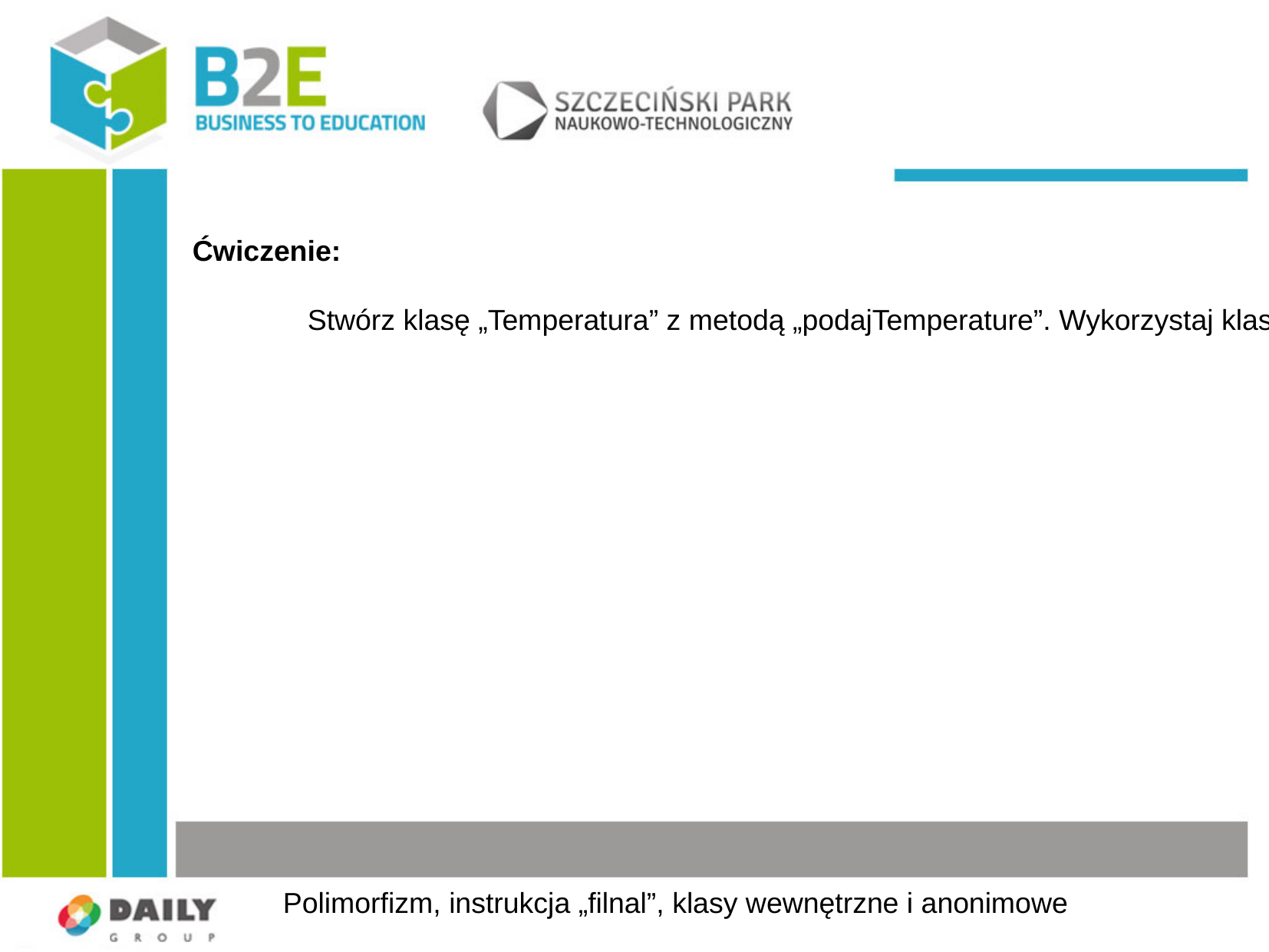

Ćwiczenie:

	Stwórz klasę „Temperatura” z metodą „podajTemperature”. Wykorzystaj klasę „Liczba” z poprzedniego ćwiczenia do przechowywania wartości poprzez mechanizm dziedziczenia. Popraw metodę „wyswietl”, aby poprawnie wywoływała metodę w zależności od podanego typu obiektu.
Polimorfizm, instrukcja „filnal”, klasy wewnętrzne i anonimowe